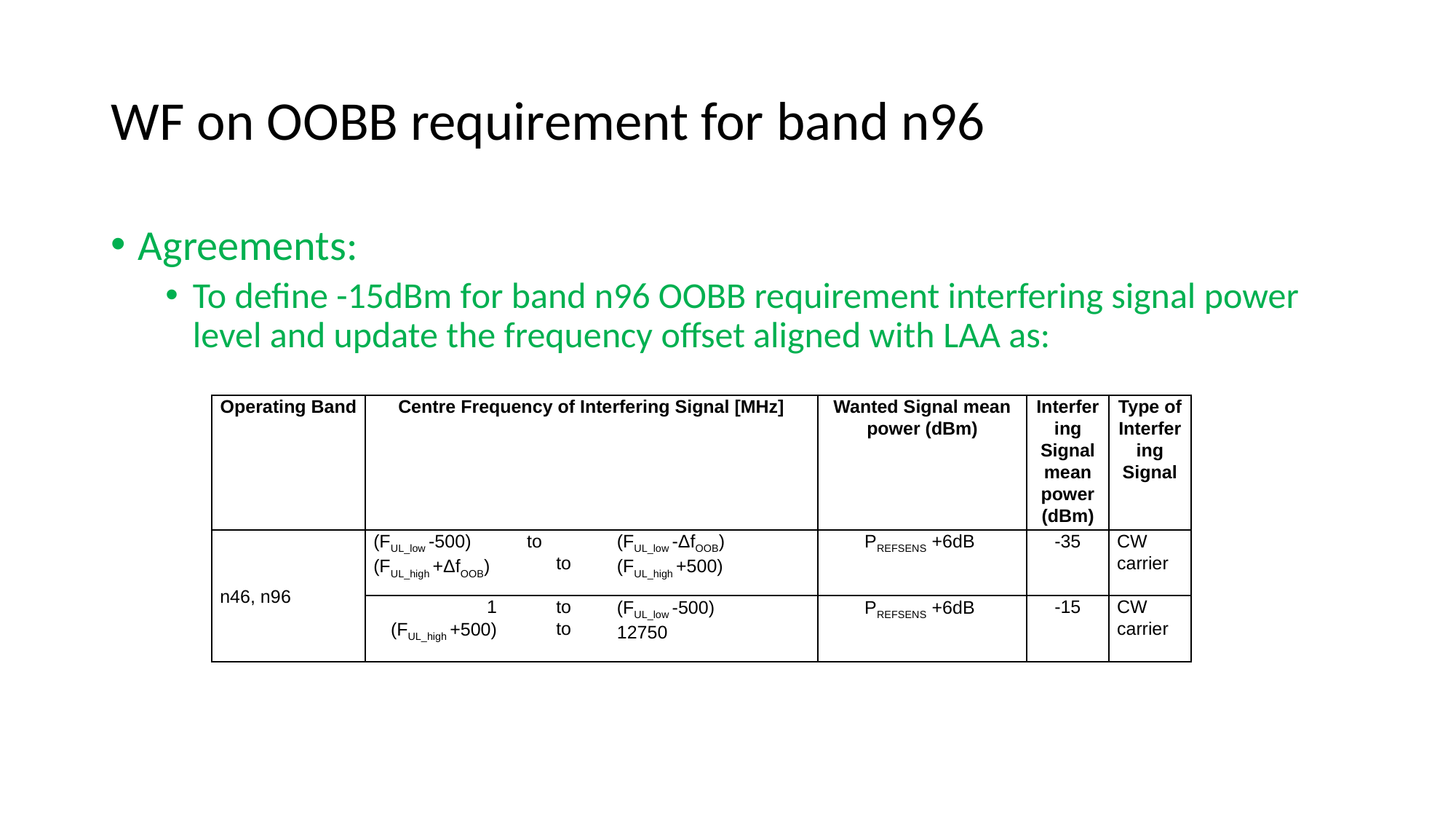

# WF on OOBB requirement for band n96
Agreements:
To define -15dBm for band n96 OOBB requirement interfering signal power level and update the frequency offset aligned with LAA as:

| Operating Band | Centre Frequency of Interfering Signal [MHz] |  |  | Wanted Signal mean power (dBm) | Interfering Signal mean power (dBm) | Type of Interfering Signal |
| --- | --- | --- | --- | --- | --- | --- |
| n46, n96 | (FUL\_low -500) (FUL\_high +ΔfOOB) | to to | (FUL\_low -ΔfOOB) (FUL\_high +500) | PREFSENS +6dB | -35 | CW carrier |
|  | 1 (FUL\_high +500) | to to | (FUL\_low -500) 12750 | PREFSENS +6dB | -15 | CW carrier |